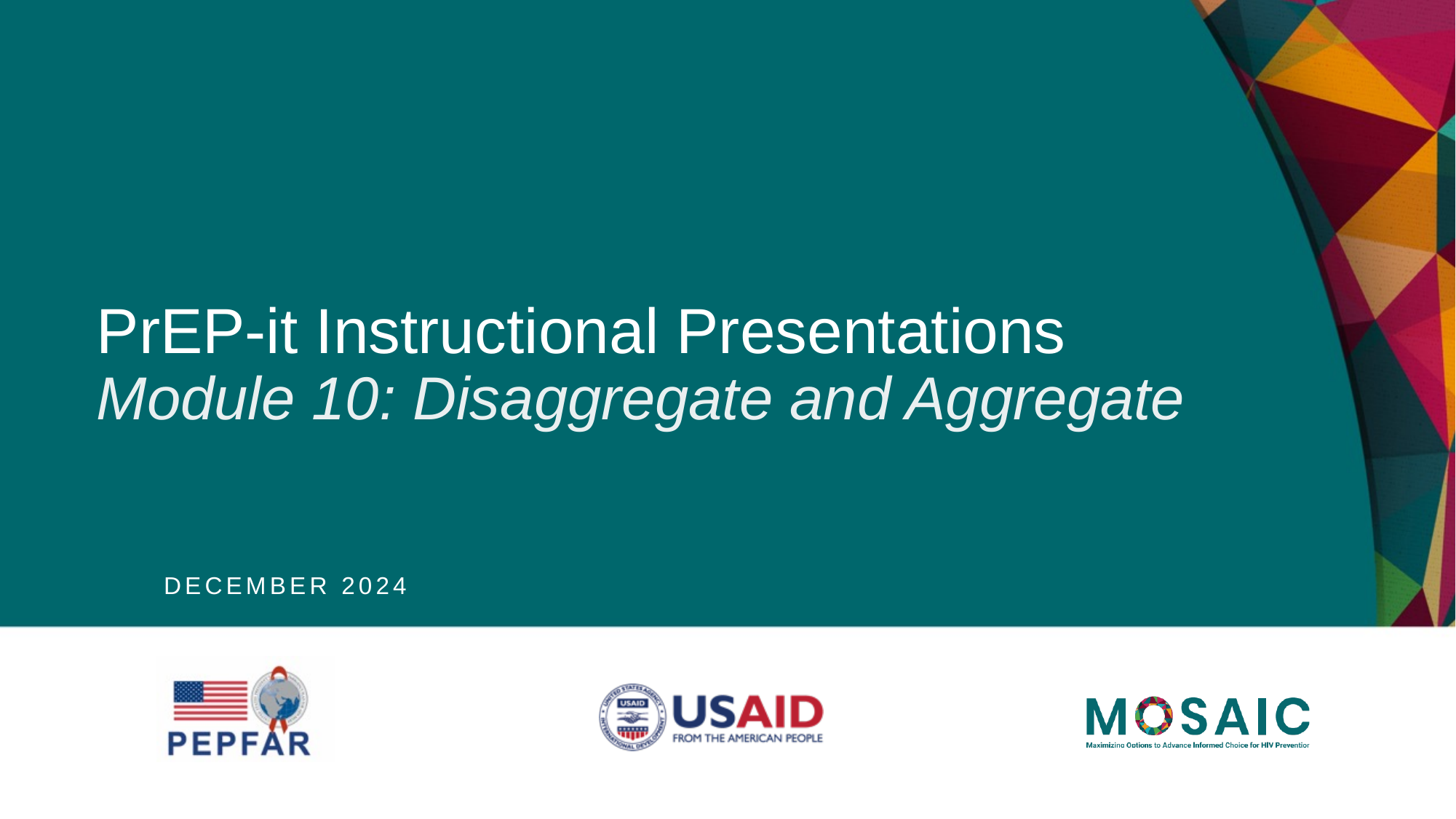

# PrEP-it Instructional Presentations Module 10: Disaggregate and Aggregate

DECEMBER 2024